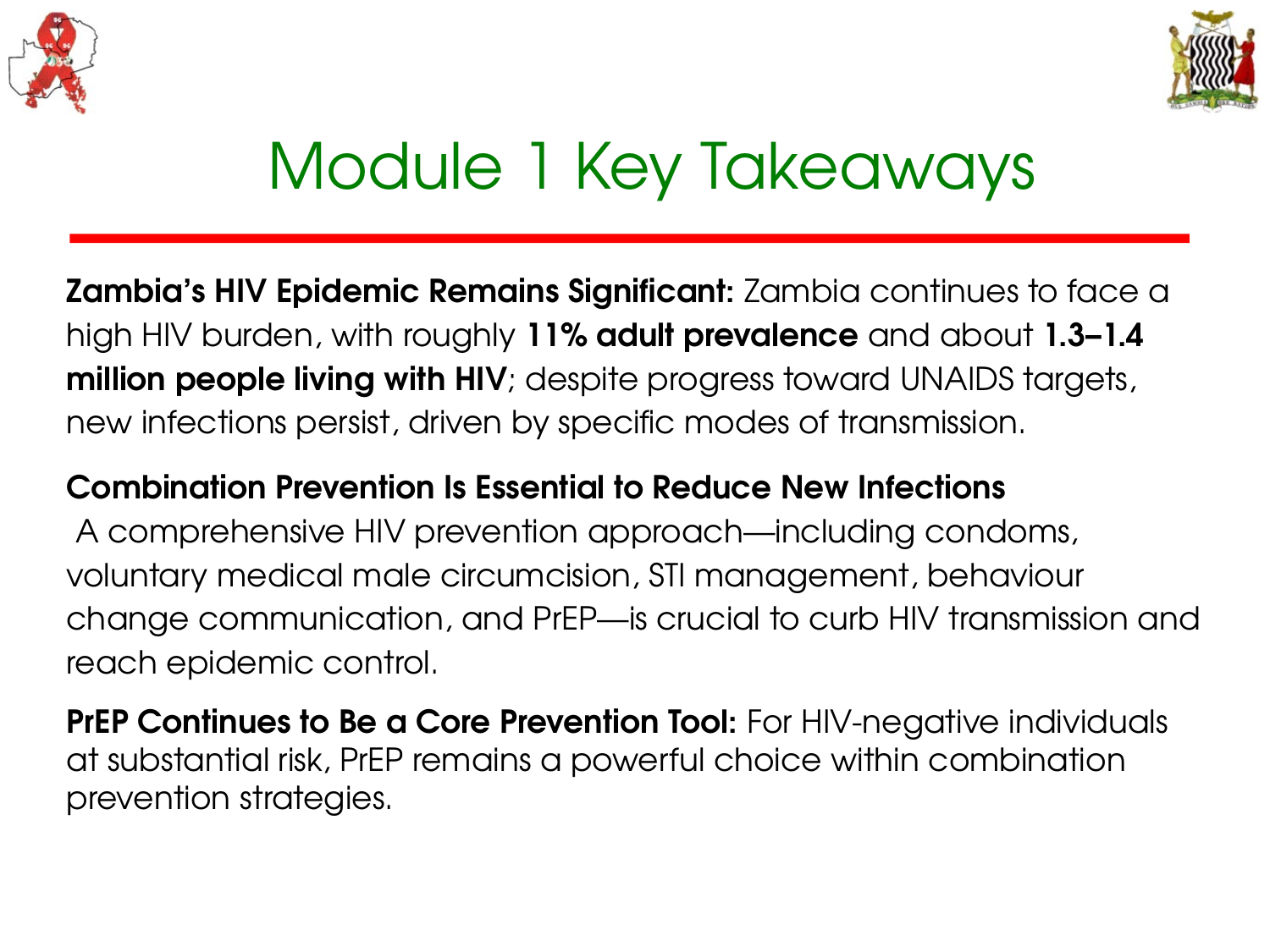

Module 1 Key Takeaways
Zambia’s HIV Epidemic Remains Significant: Zambia continues to face a high HIV burden, with roughly 11% adult prevalence and about 1.3–1.4 million people living with HIV; despite progress toward UNAIDS targets, new infections persist, driven by specific modes of transmission.
Combination Prevention Is Essential to Reduce New Infections
 A comprehensive HIV prevention approach—including condoms, voluntary medical male circumcision, STI management, behaviour change communication, and PrEP—is crucial to curb HIV transmission and reach epidemic control.
PrEP Continues to Be a Core Prevention Tool: For HIV-negative individuals at substantial risk, PrEP remains a powerful choice within combination prevention strategies.